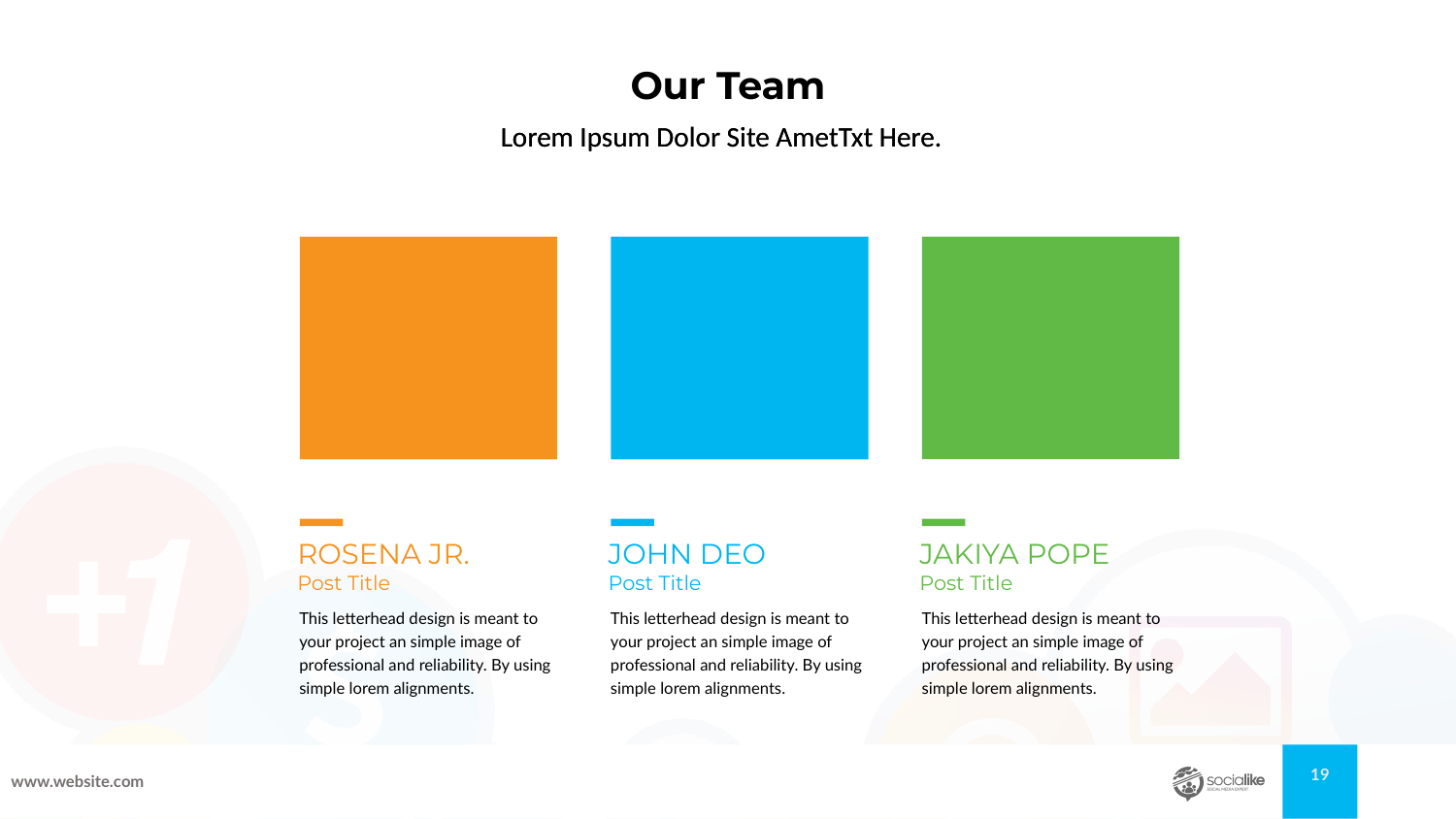

# Our Team
Lorem Ipsum Dolor Site AmetTxt Here.

ROSENA JR.
Post Title
JOHN DEO
Post Title
JAKIYA POPE
Post Title
This letterhead design is meant to your project an simple image of professional and reliability. By using simple lorem alignments.
This letterhead design is meant to your project an simple image of professional and reliability. By using simple lorem alignments.
This letterhead design is meant to your project an simple image of professional and reliability. By using simple lorem alignments.
19
19
www.website.com